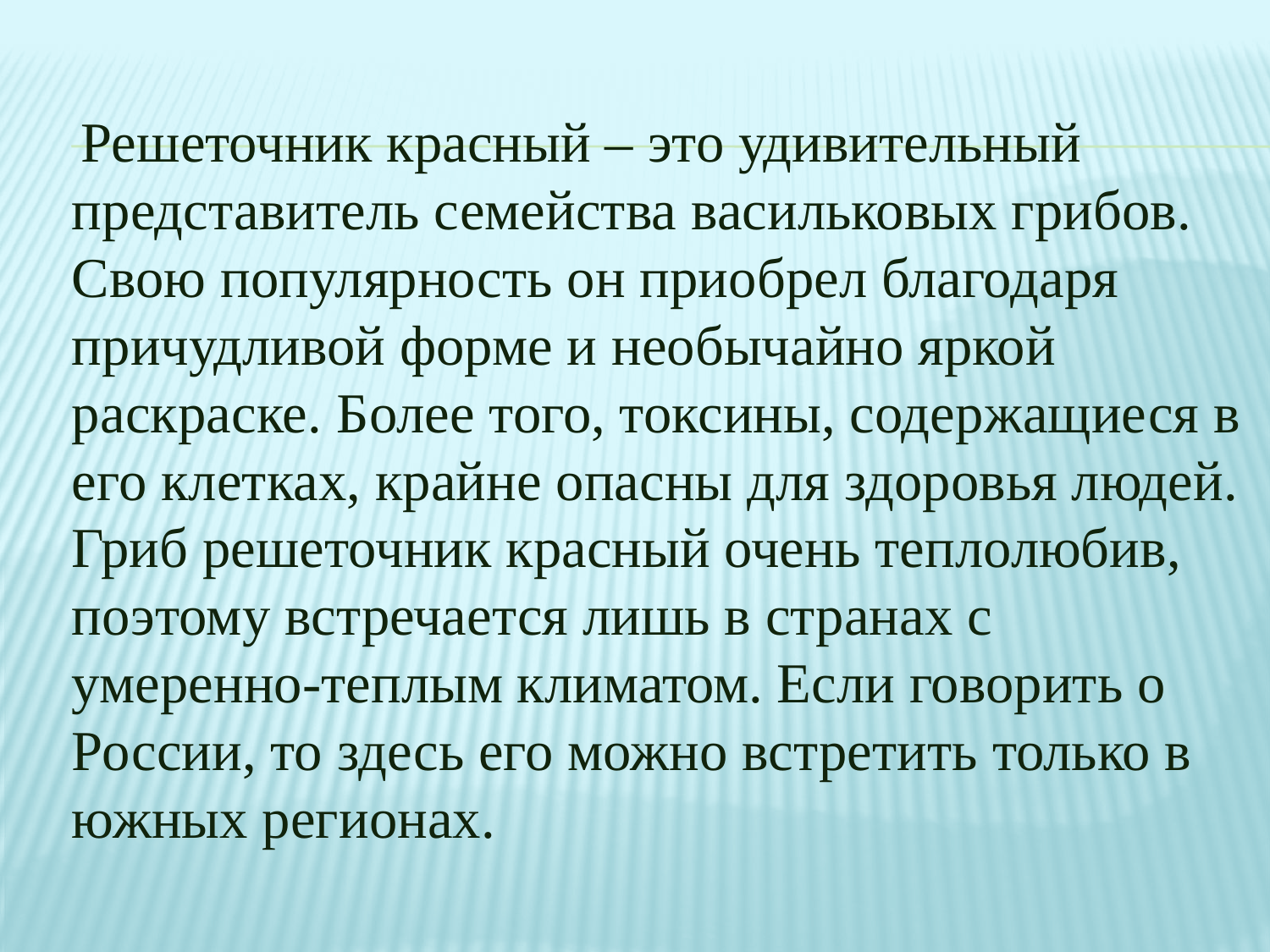

Решеточник красный – это удивительный представитель семейства васильковых грибов. Свою популярность он приобрел благодаря причудливой форме и необычайно яркой раскраске. Более того, токсины, содержащиеся в его клетках, крайне опасны для здоровья людей. Гриб решеточник красный очень теплолюбив, поэтому встречается лишь в странах с умеренно-теплым климатом. Если говорить о России, то здесь его можно встретить только в южных регионах.